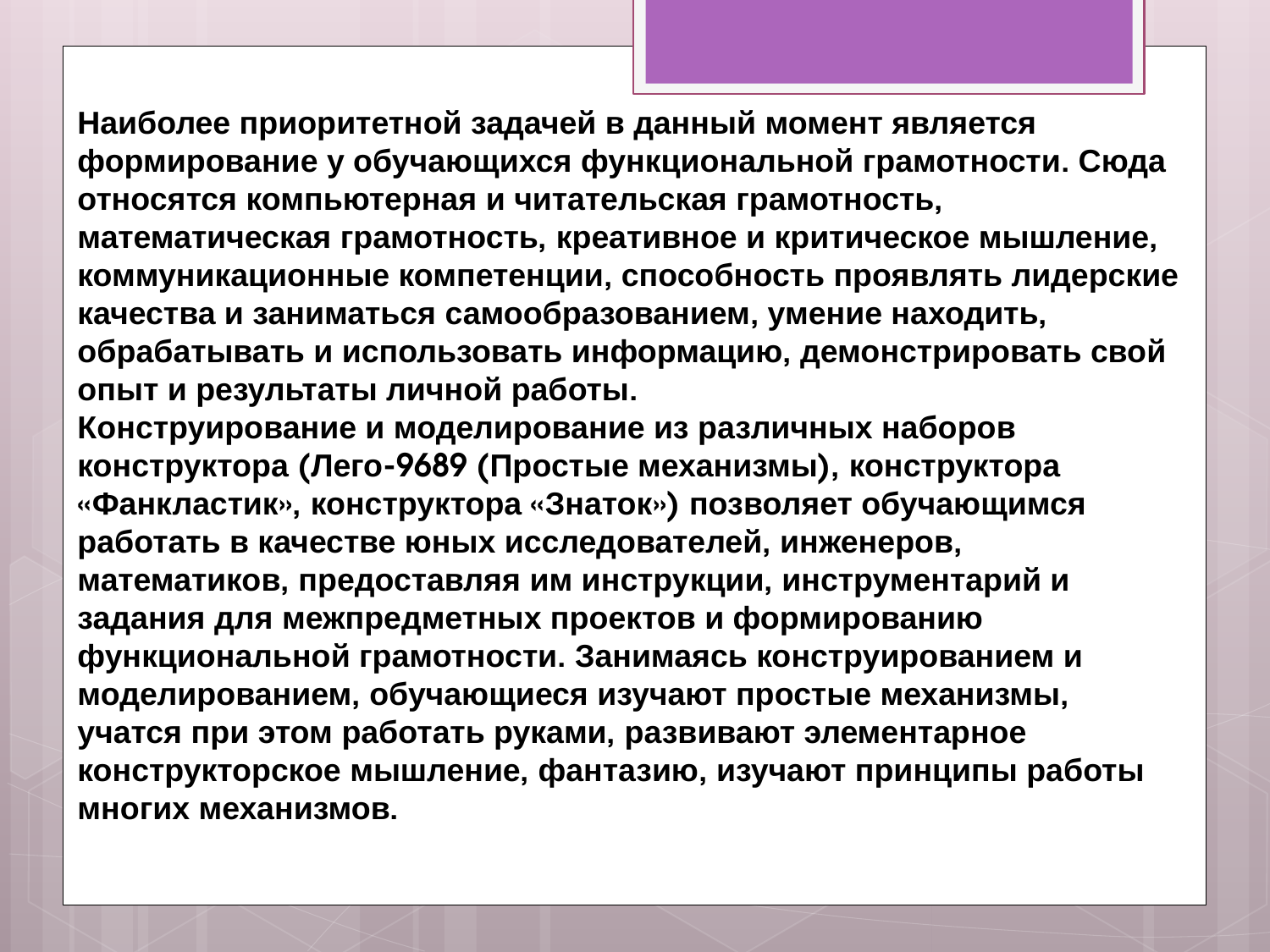

Наиболее приоритетной задачей в данный момент является формирование у обучающихся функциональной грамотности. Сюда относятся компьютерная и читательская грамотность, математическая грамотность, креативное и критическое мышление, коммуникационные компетенции, способность проявлять лидерские качества и заниматься самообразованием, умение находить, обрабатывать и использовать информацию, демонстрировать свой опыт и результаты личной работы.
Конструирование и моделирование из различных наборов конструктора (Лего-9689 (Простые механизмы), конструктора «Фанкластик», конструктора «Знаток») позволяет обучающимся работать в качестве юных исследователей, инженеров, математиков, предоставляя им инструкции, инструментарий и задания для межпредметных проектов и формированию функциональной грамотности. Занимаясь конструированием и моделированием, обучающиеся изучают простые механизмы, учатся при этом работать руками, развивают элементарное конструкторское мышление, фантазию, изучают принципы работы многих механизмов.